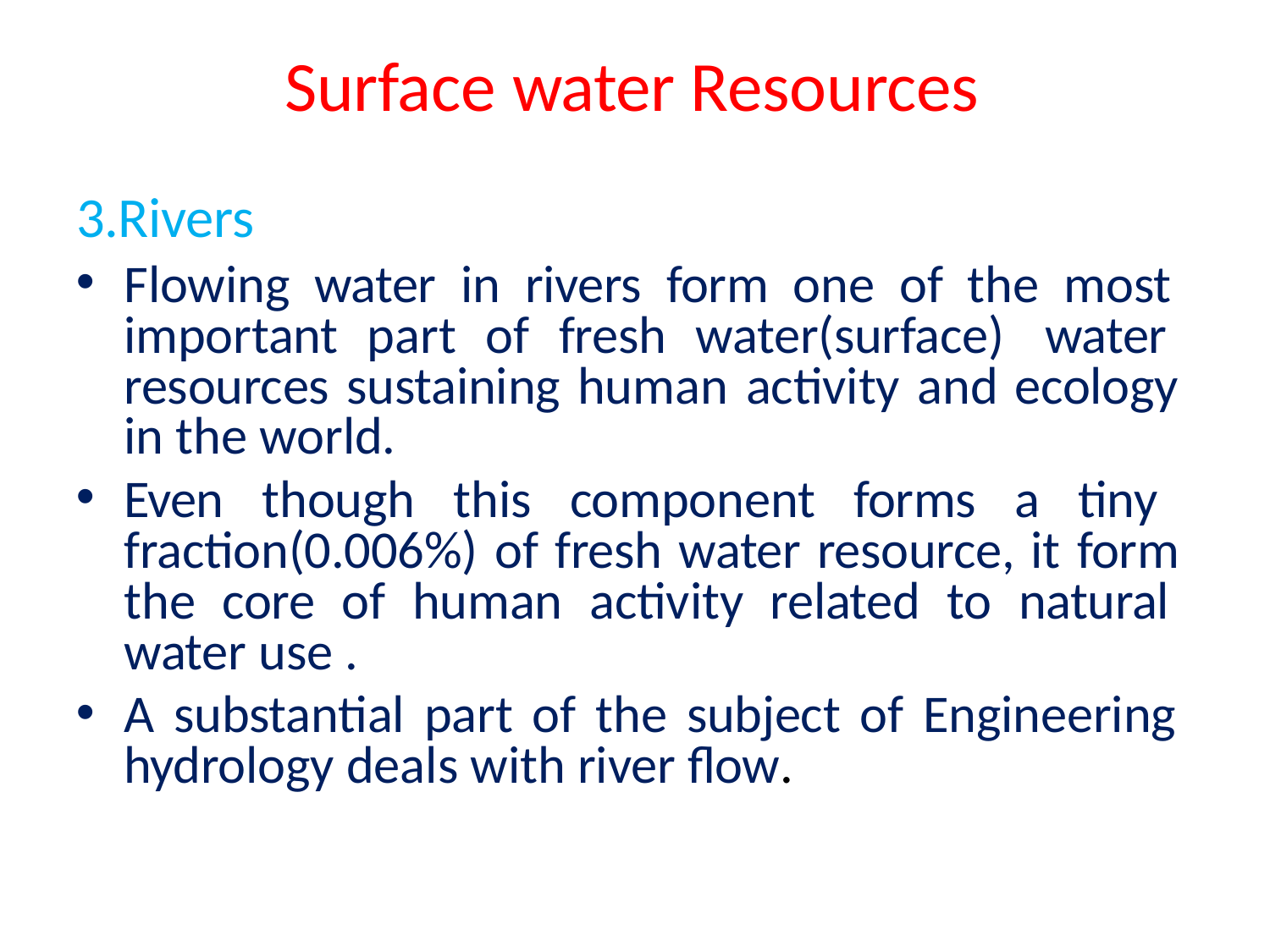

# Surface water Resources
3.Rivers
Flowing water in rivers form one of the most  important part of fresh water(surface) water  resources sustaining human activity and ecology  in the world.
Even though this component forms a tiny  fraction(0.006%) of fresh water resource, it form  the core of human activity related to natural  water use .
A substantial part of the subject of Engineering  hydrology deals with river flow.